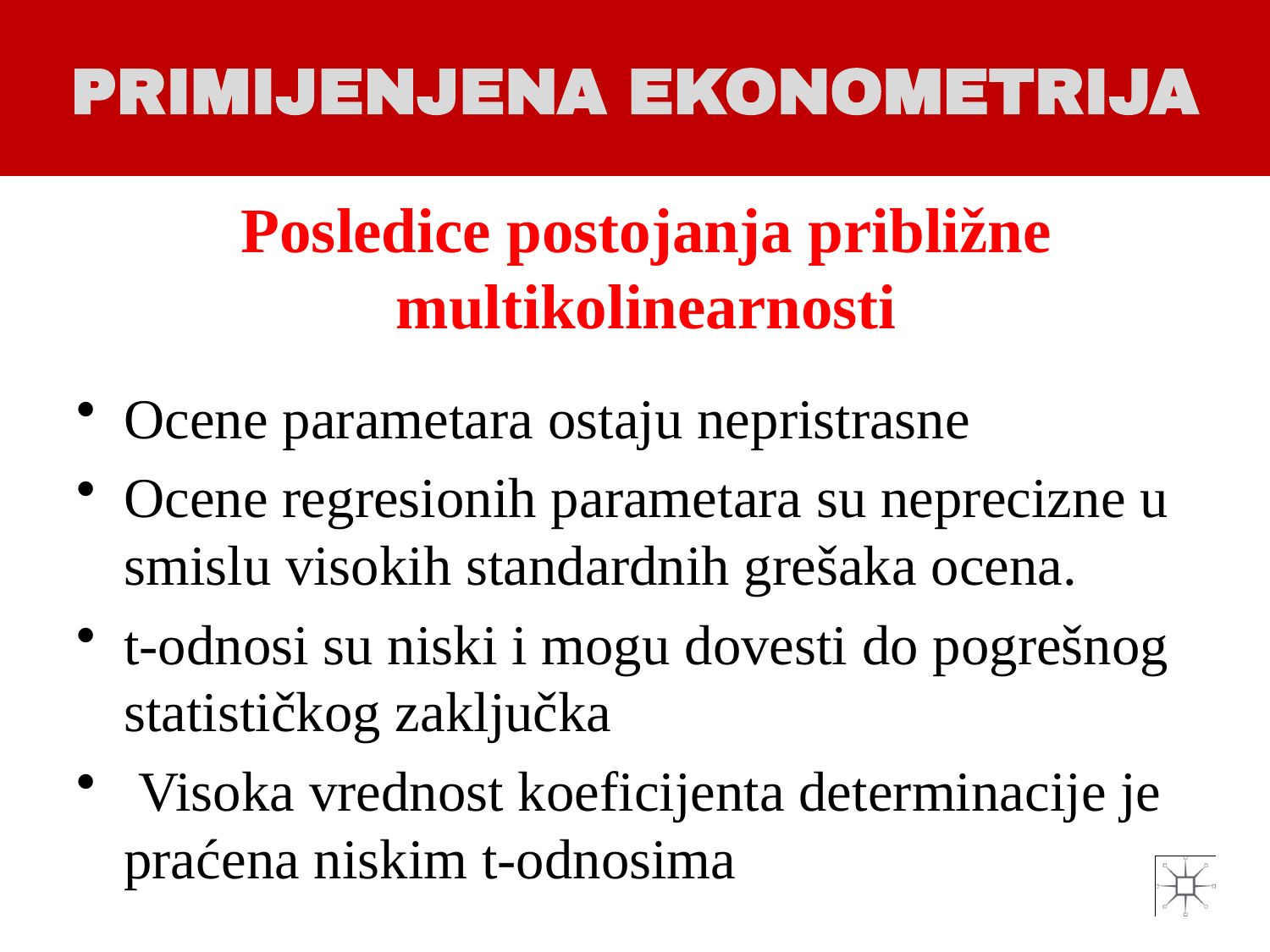

PRIMIJENJENA EKONOMETRIJA
# Posledice postojanja približne multikolinearnosti
Ocene parametara ostaju nepristrasne
Ocene regresionih parametara su neprecizne u smislu visokih standardnih grešaka ocena.
t-odnosi su niski i mogu dovesti do pogrešnog statističkog zaključka
 Visoka vrednost koeficijenta determinacije je praćena niskim t-odnosima